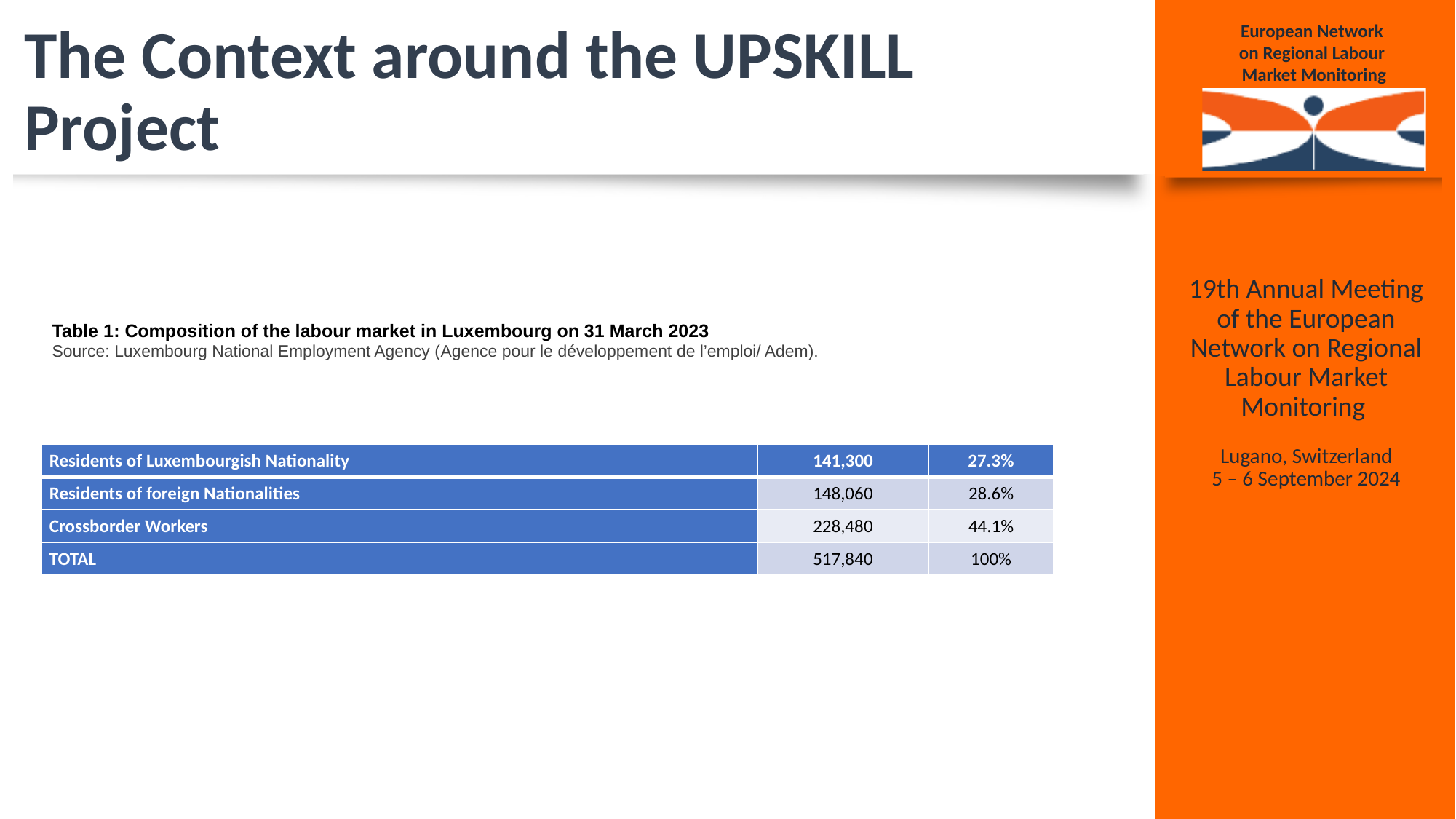

# The Context around the UPSKILL Project
Table 1: Composition of the labour market in Luxembourg on 31 March 2023
Source: Luxembourg National Employment Agency (Agence pour le développement de l’emploi/ Adem).
| Residents of Luxembourgish Nationality | 141,300 | 27.3% |
| --- | --- | --- |
| Residents of foreign Nationalities | 148,060 | 28.6% |
| Crossborder Workers | 228,480 | 44.1% |
| TOTAL | 517,840 | 100% |